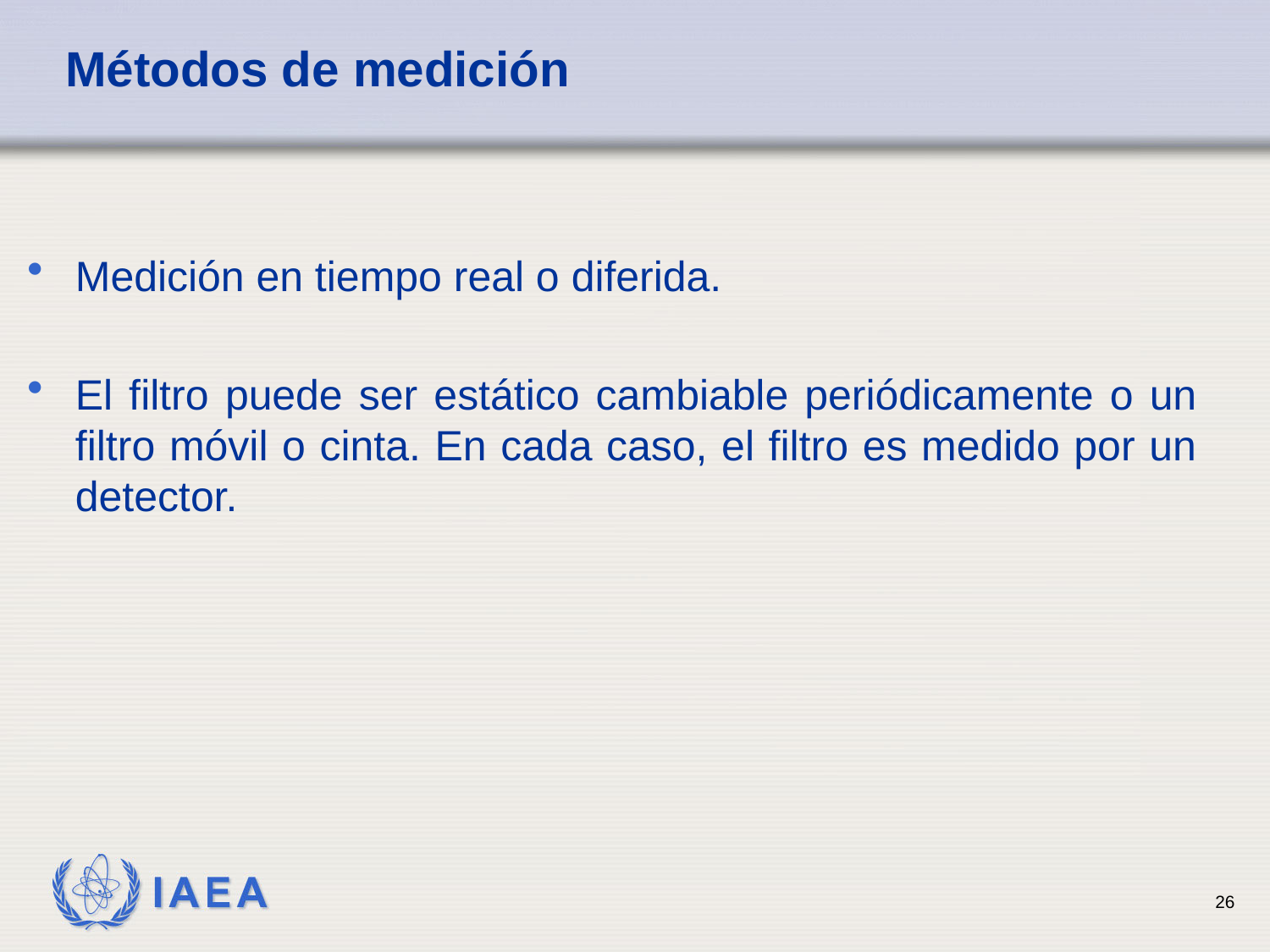

# Métodos de medición
Medición en tiempo real o diferida.

El filtro puede ser estático cambiable periódicamente o un filtro móvil o cinta. En cada caso, el filtro es medido por un detector.
26